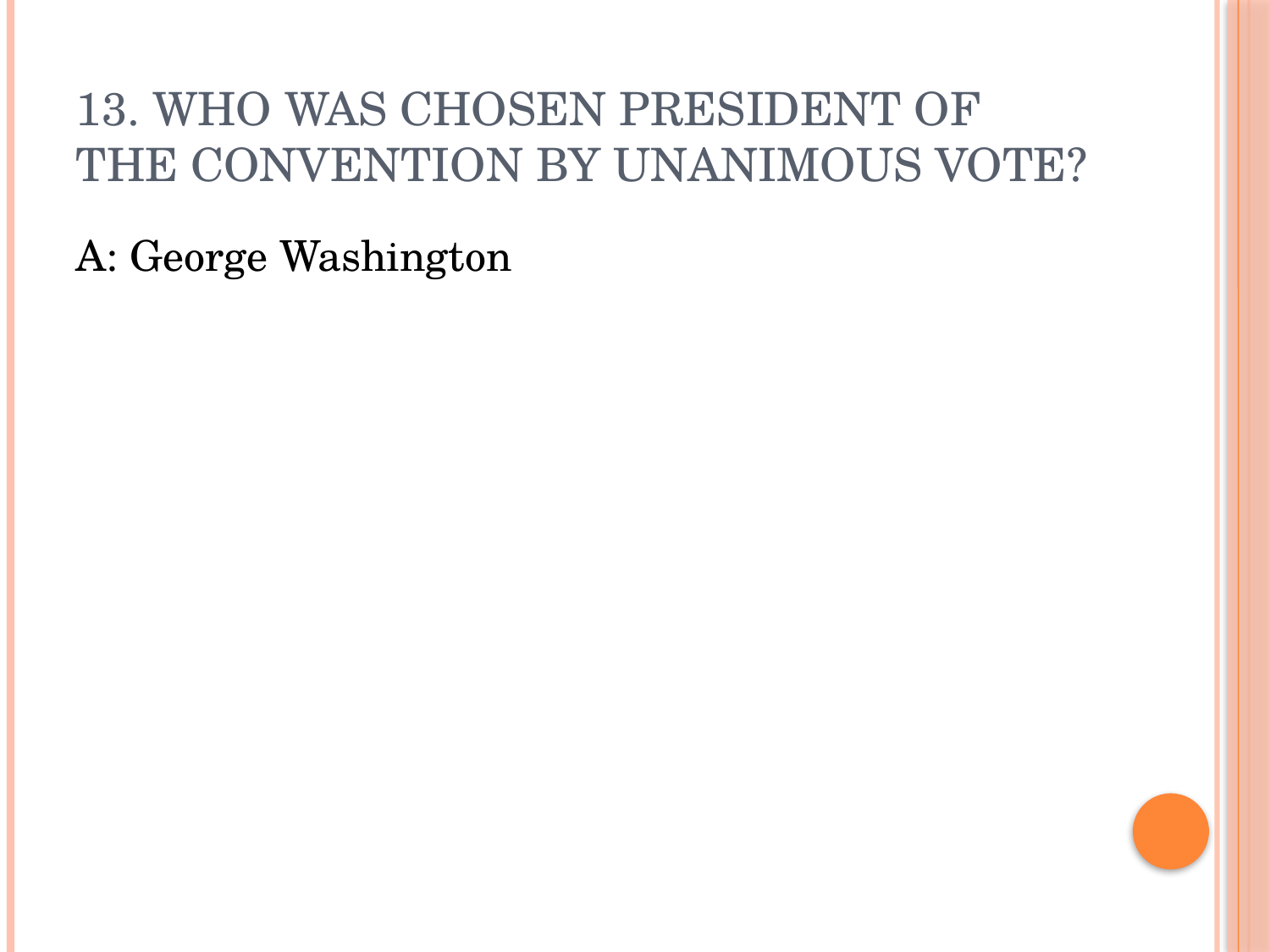

# 13. Who was chosen president of the convention by unanimous vote?
A: George Washington